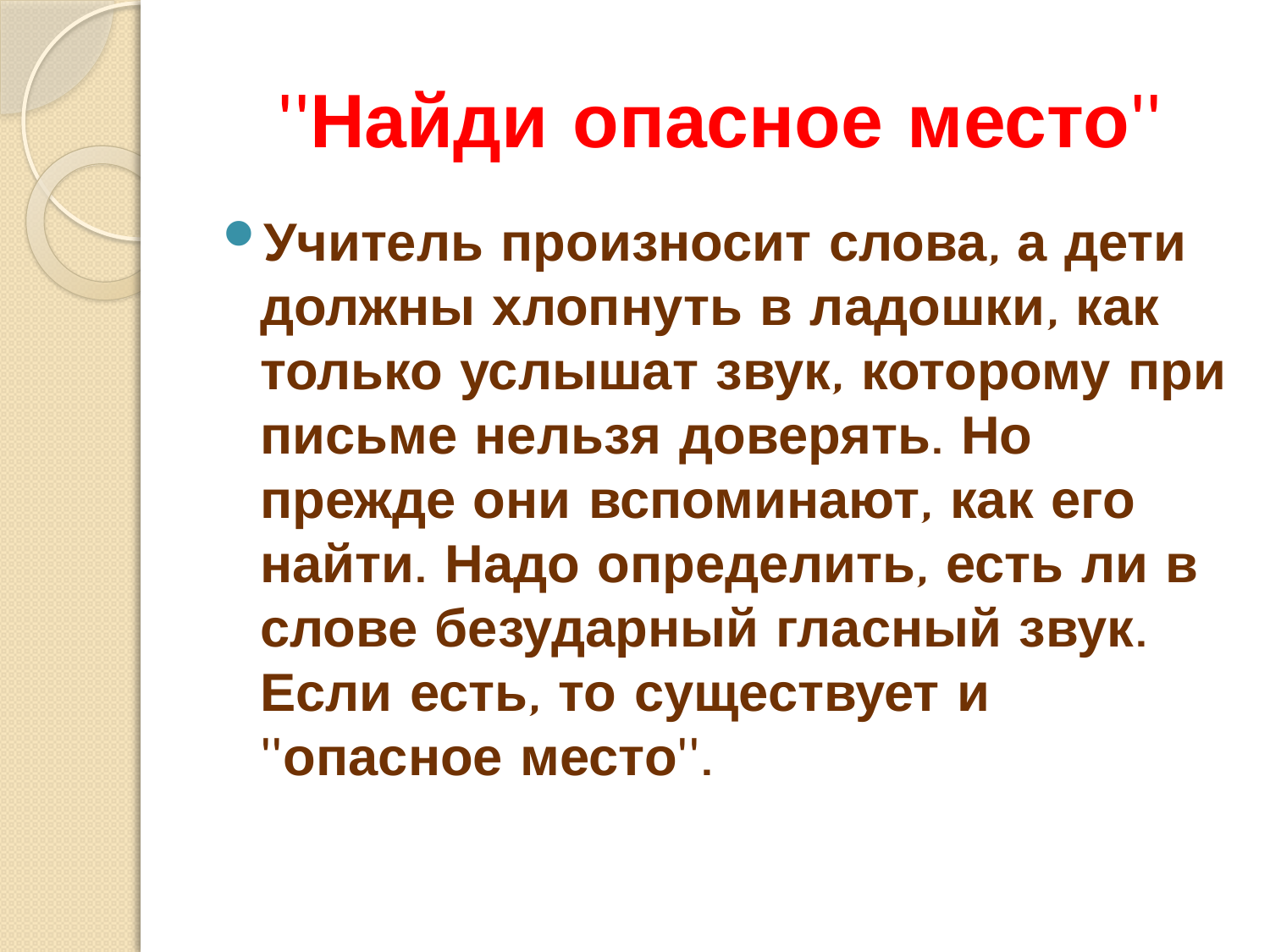

# ''Найди опасное место''
Учитель произносит слова, а дети должны хлопнуть в ладошки, как только услышат звук, которому при письме нельзя доверять. Но прежде они вспоминают, как его найти. Надо определить, есть ли в слове безударный гласный звук. Если есть, то существует и ''опасное место''.